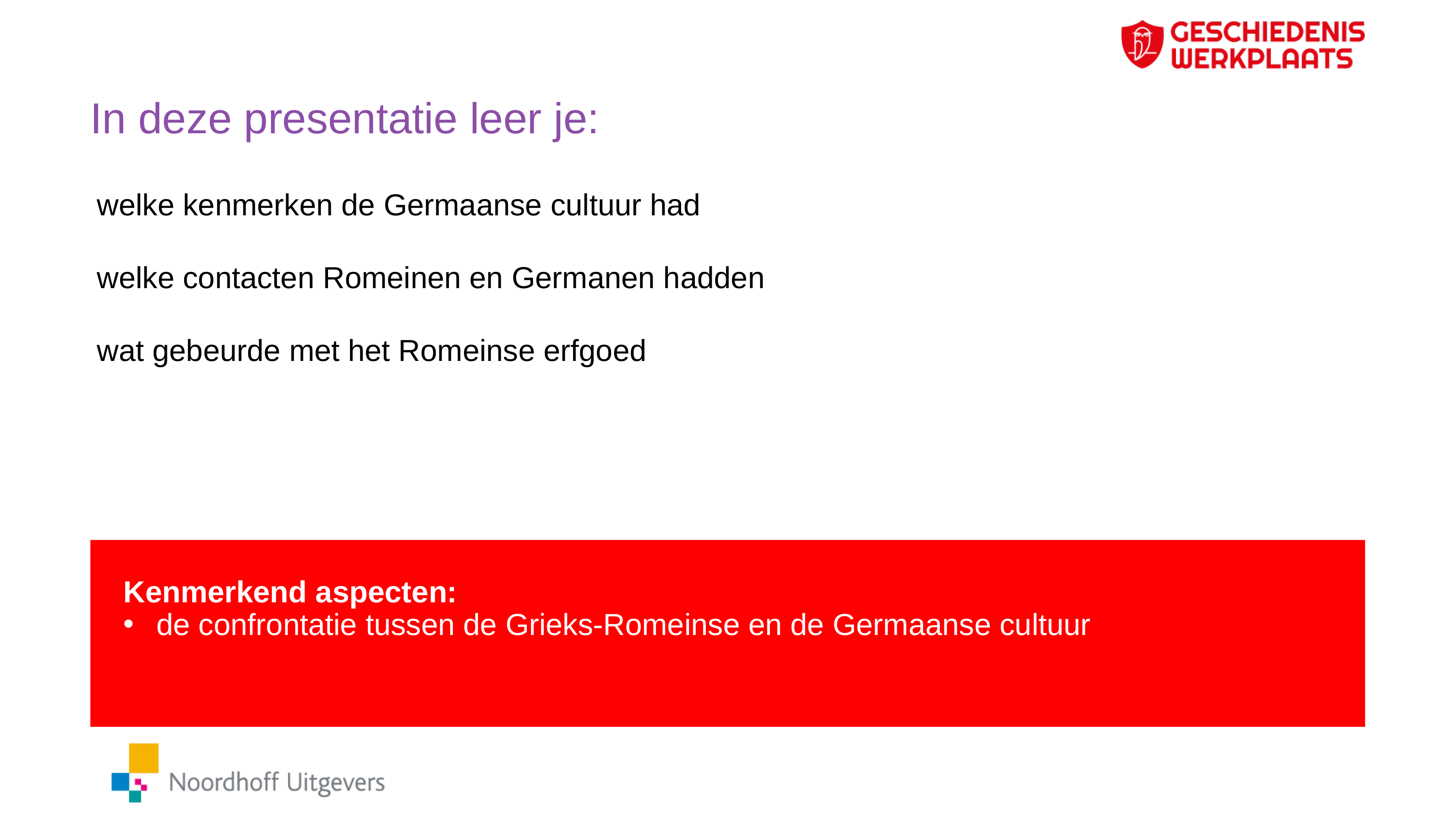

# In deze presentatie leer je:
welke kenmerken de Germaanse cultuur had

welke contacten Romeinen en Germanen hadden

wat gebeurde met het Romeinse erfgoed

Kenmerkend aspecten:
de confrontatie tussen de Grieks-Romeinse en de Germaanse cultuur